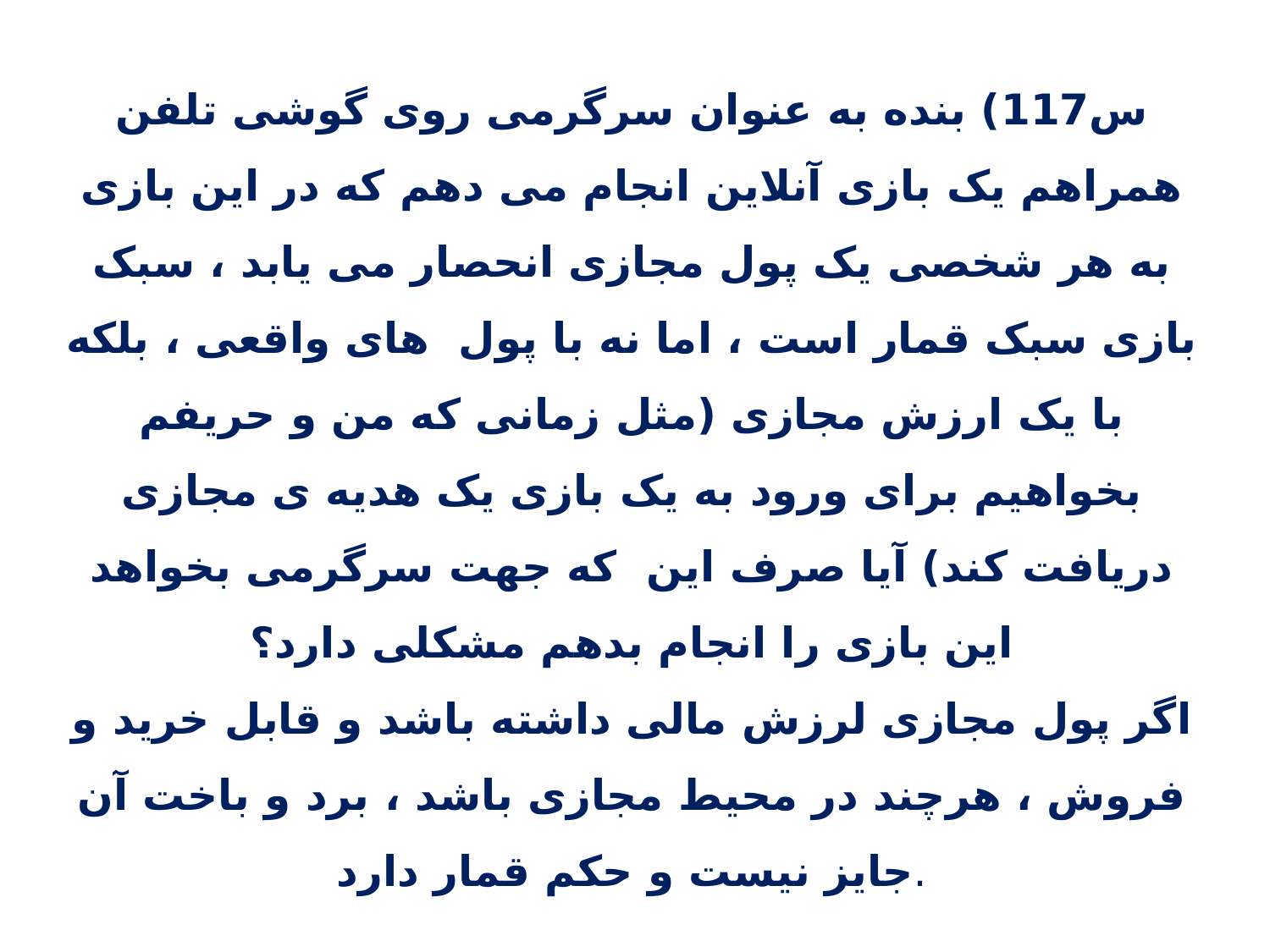

س117) بنده به عنوان سرگرمی روی گوشی تلفن همراهم یک بازی آنلاین انجام می دهم که در این بازی به هر شخصی یک پول مجازی انحصار می یابد ، سبک بازی سبک قمار است ، اما نه با پول  های واقعی ، بلکه با یک ارزش مجازی (مثل زمانی که من و حریفم بخواهیم برای ورود به یک بازی یک هدیه ی مجازی دریافت کند) آیا صرف این  که جهت سرگرمی بخواهد این بازی را انجام بدهم مشکلی دارد؟
اگر پول مجازی لرزش مالی داشته باشد و قابل خرید و فروش ، هرچند در محیط مجازی باشد ، برد و باخت آن جایز نیست و حکم قمار دارد.